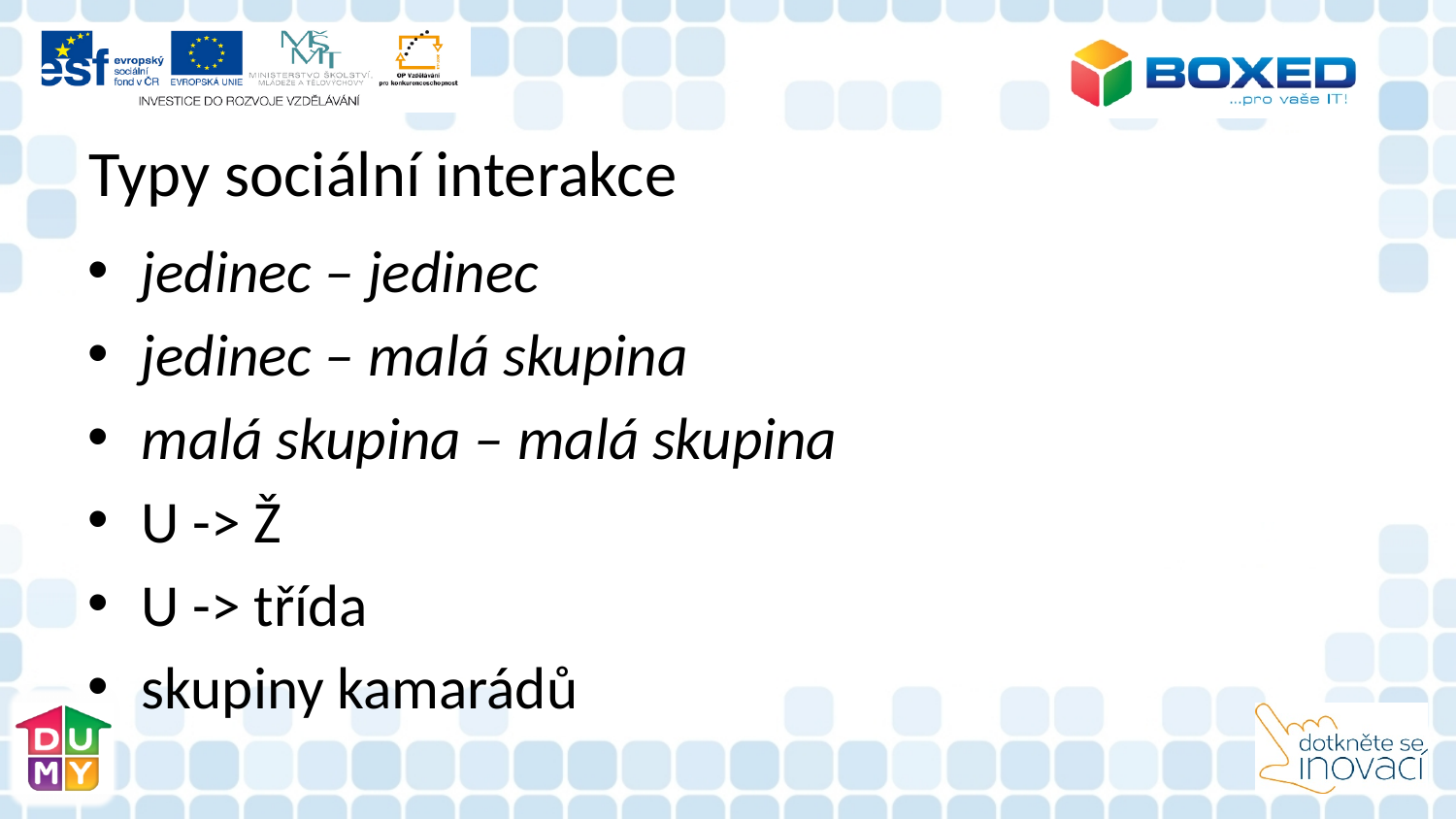

# Typy sociální interakce
jedinec – jedinec
jedinec – malá skupina
malá skupina – malá skupina
U -> Ž
U -> třída
skupiny kamarádů